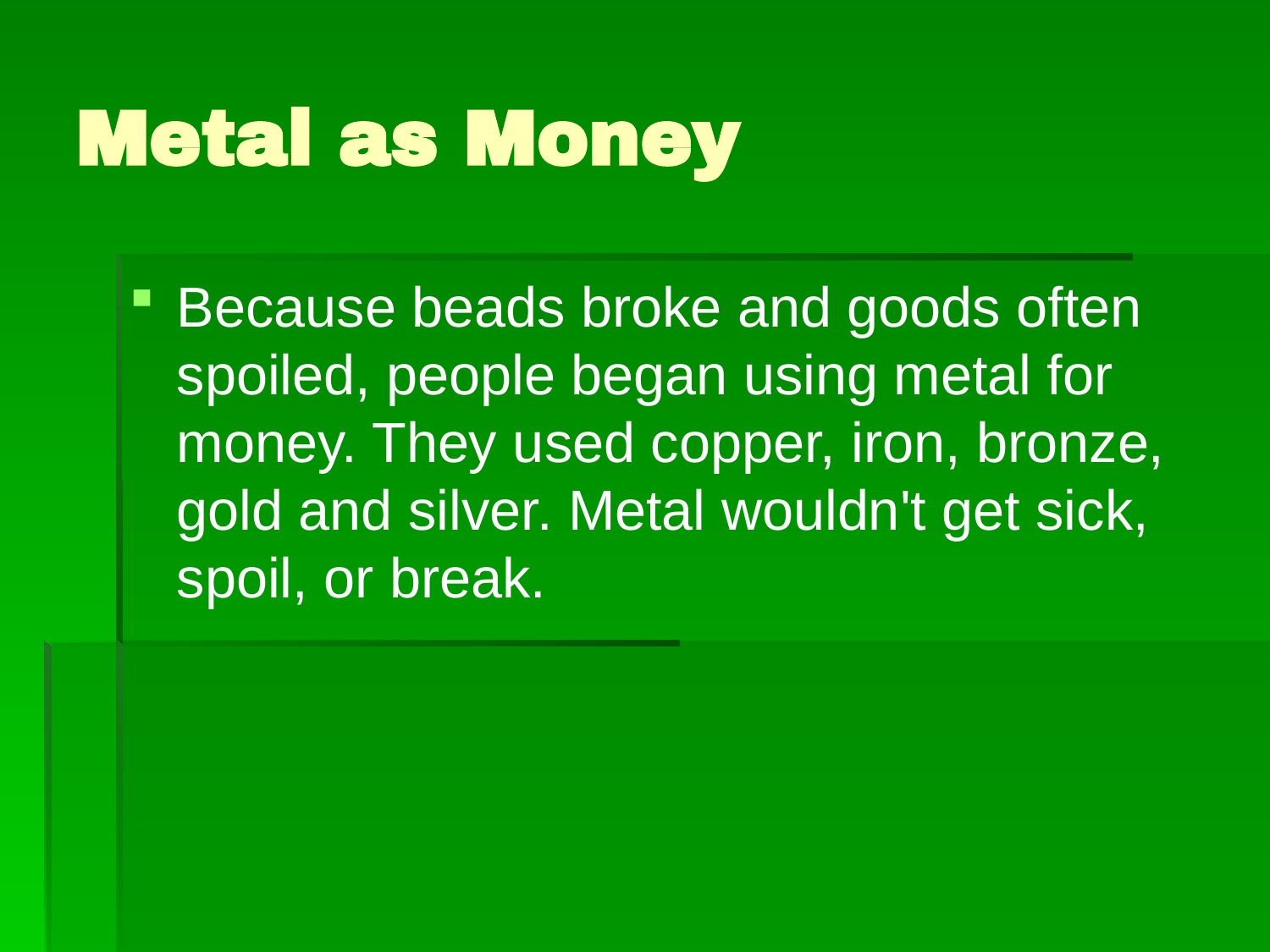

# Metal as Money
Because beads broke and goods often spoiled, people began using metal for money. They used copper, iron, bronze, gold and silver. Metal wouldn't get sick, spoil, or break.